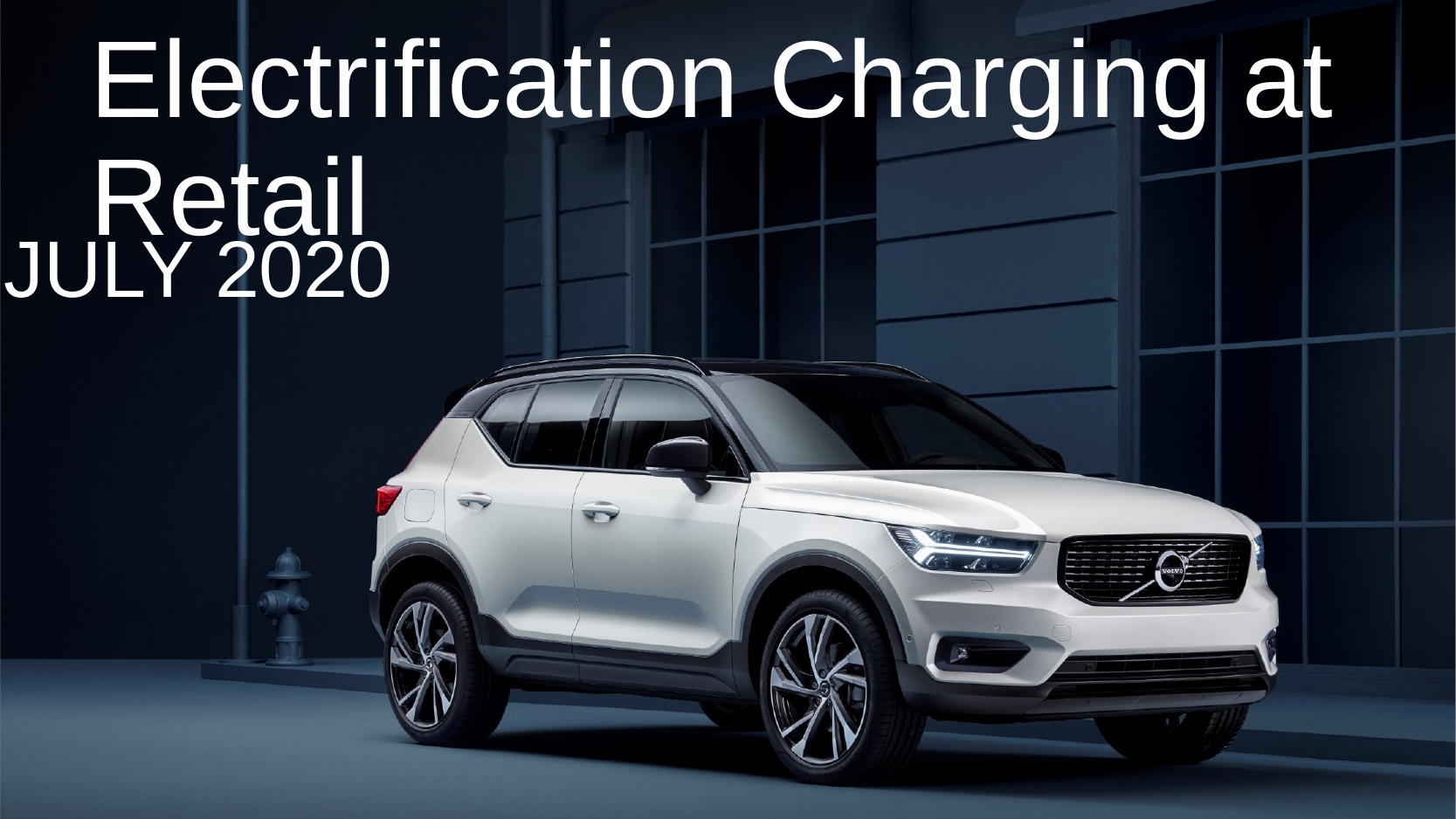

# Electrification Charging at Retail
JULY 2020